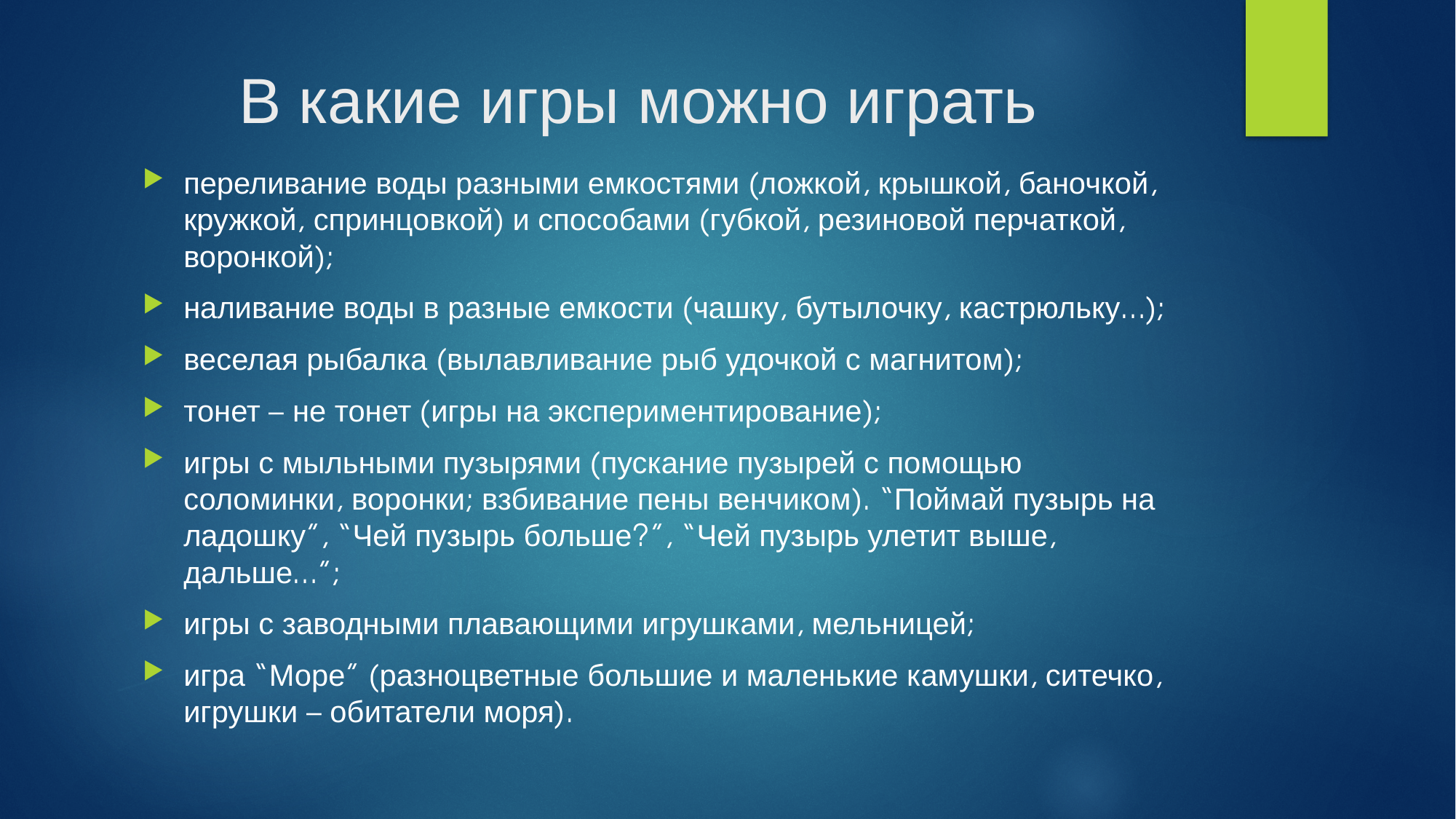

# В какие игры можно играть
переливание воды разными емкостями (ложкой, крышкой, баночкой, кружкой, спринцовкой) и способами (губкой, резиновой перчаткой, воронкой);
наливание воды в разные емкости (чашку, бутылочку, кастрюльку…);
веселая рыбалка (вылавливание рыб удочкой с магнитом);
тонет – не тонет (игры на экспериментирование);
игры с мыльными пузырями (пускание пузырей с помощью соломинки, воронки; взбивание пены венчиком). “Поймай пузырь на ладошку”, “Чей пузырь больше?”, “Чей пузырь улетит выше, дальше…”;
игры с заводными плавающими игрушками, мельницей;
игра “Море” (разноцветные большие и маленькие камушки, ситечко, игрушки – обитатели моря).